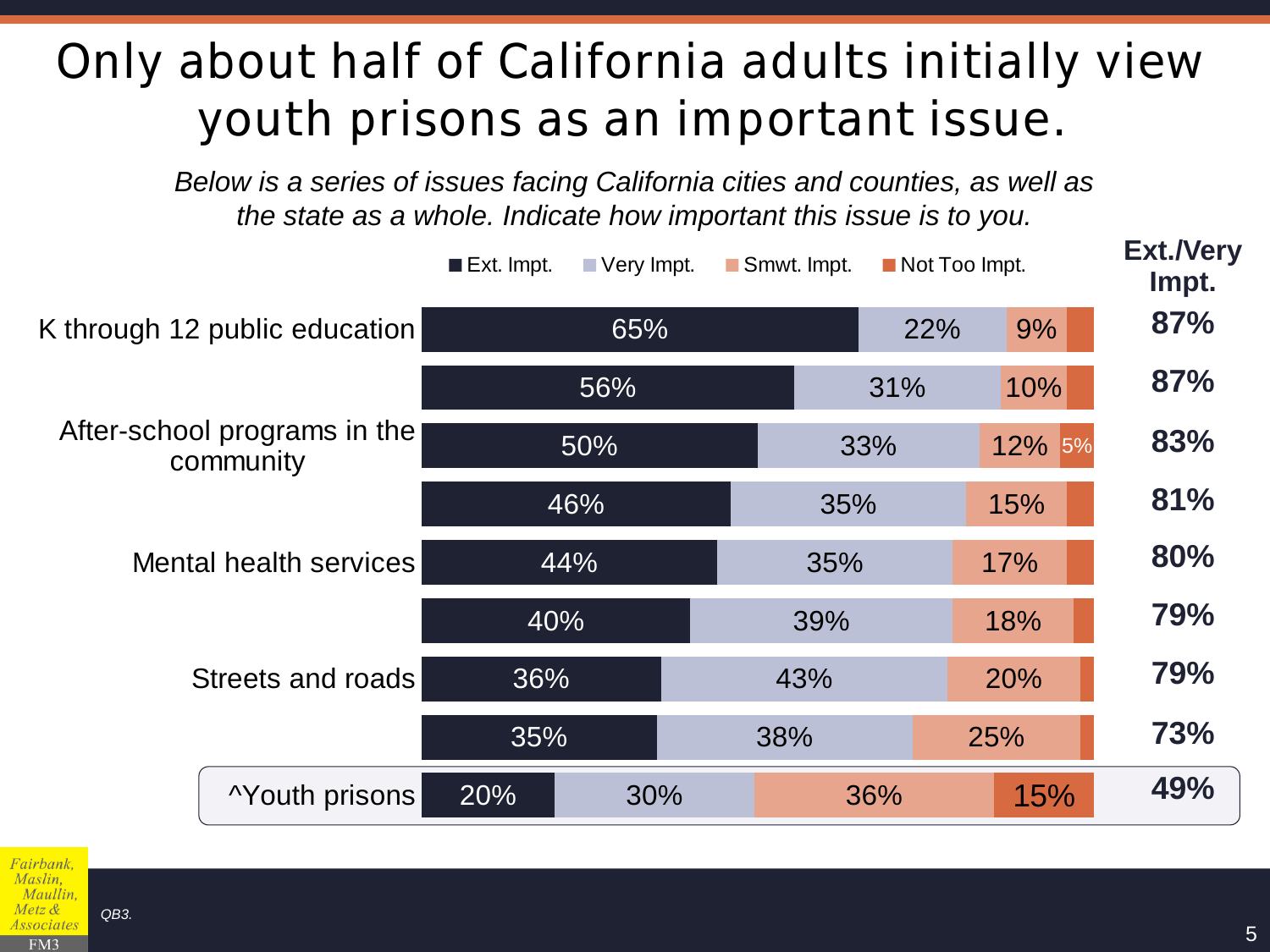

# Only about half of California adults initially view youth prisons as an important issue.
Below is a series of issues facing California cities and counties, as well as the state as a whole. Indicate how important this issue is to you.
| Ext./Very Impt. |
| --- |
| 87% |
| 87% |
| 83% |
| 81% |
| 80% |
| 79% |
| 79% |
| 73% |
| 49% |

### Chart

| Category | Ext. Impt. | Very Impt. | Smwt. Impt. | Not Too Impt. |
|---|---|---|---|---|
| K through 12 public education | 0.65 | 0.22 | 0.09 | 0.04 |
| Affordable housing | 0.56 | 0.31 | 0.1 | 0.04 |
| After-school programs in the community | 0.5 | 0.33 | 0.12 | 0.05 |
| Employment opportunities for youth | 0.46 | 0.35 | 0.15 | 0.04 |
| Mental health services | 0.44 | 0.35 | 0.17 | 0.04 |
| Police and sheriff's departments | 0.4 | 0.39 | 0.18 | 0.03 |
| Streets and roads | 0.36 | 0.43 | 0.2 | 0.02 |
| Parks | 0.35 | 0.38 | 0.25 | 0.02 |
| ^Youth prisons | 0.2 | 0.3 | 0.36 | 0.15 |
QB3.